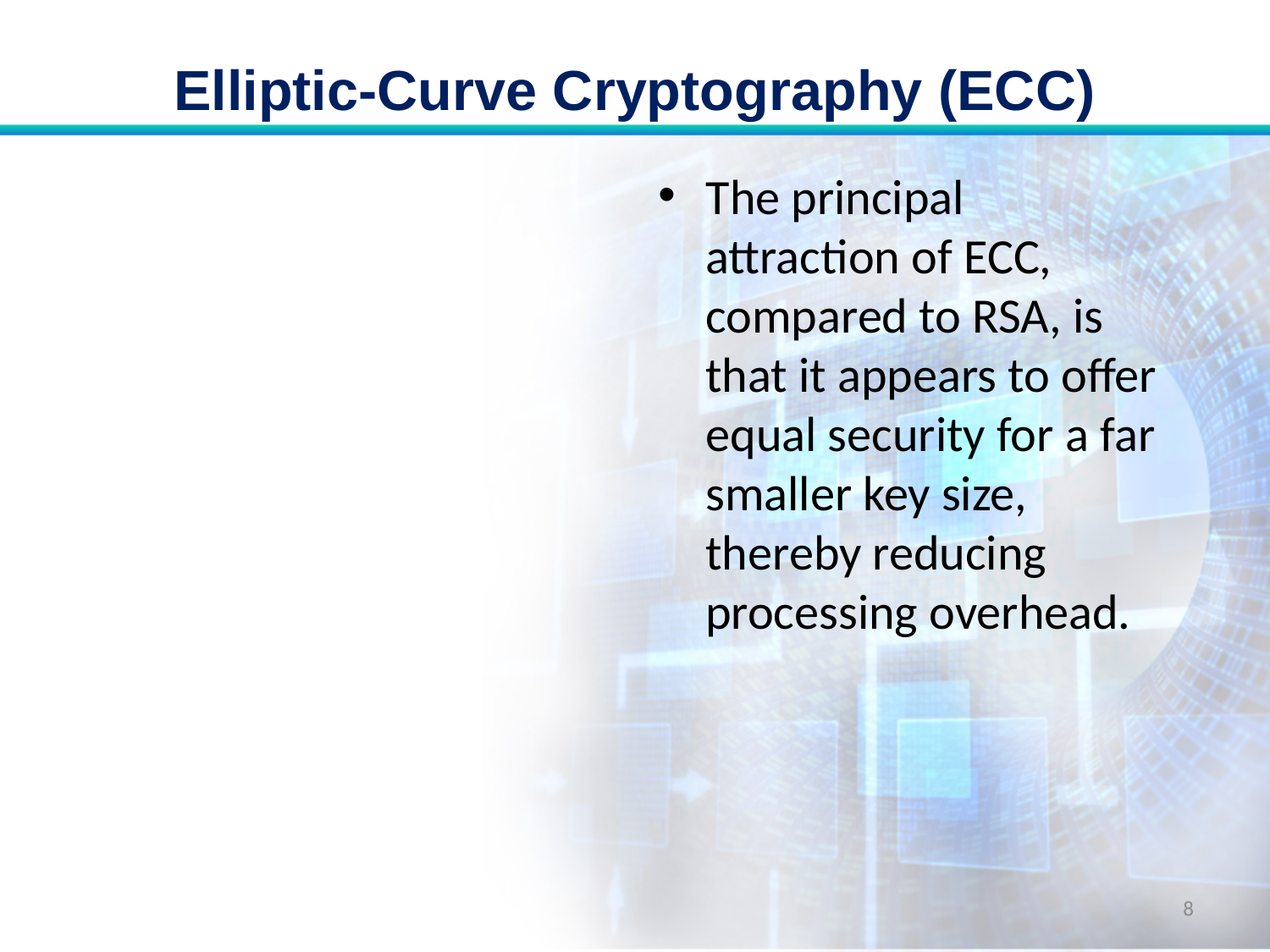

# Elliptic-Curve Cryptography (ECC)
The principal attraction of ECC, compared to RSA, is that it appears to offer equal security for a far smaller key size, thereby reducing processing overhead.
8